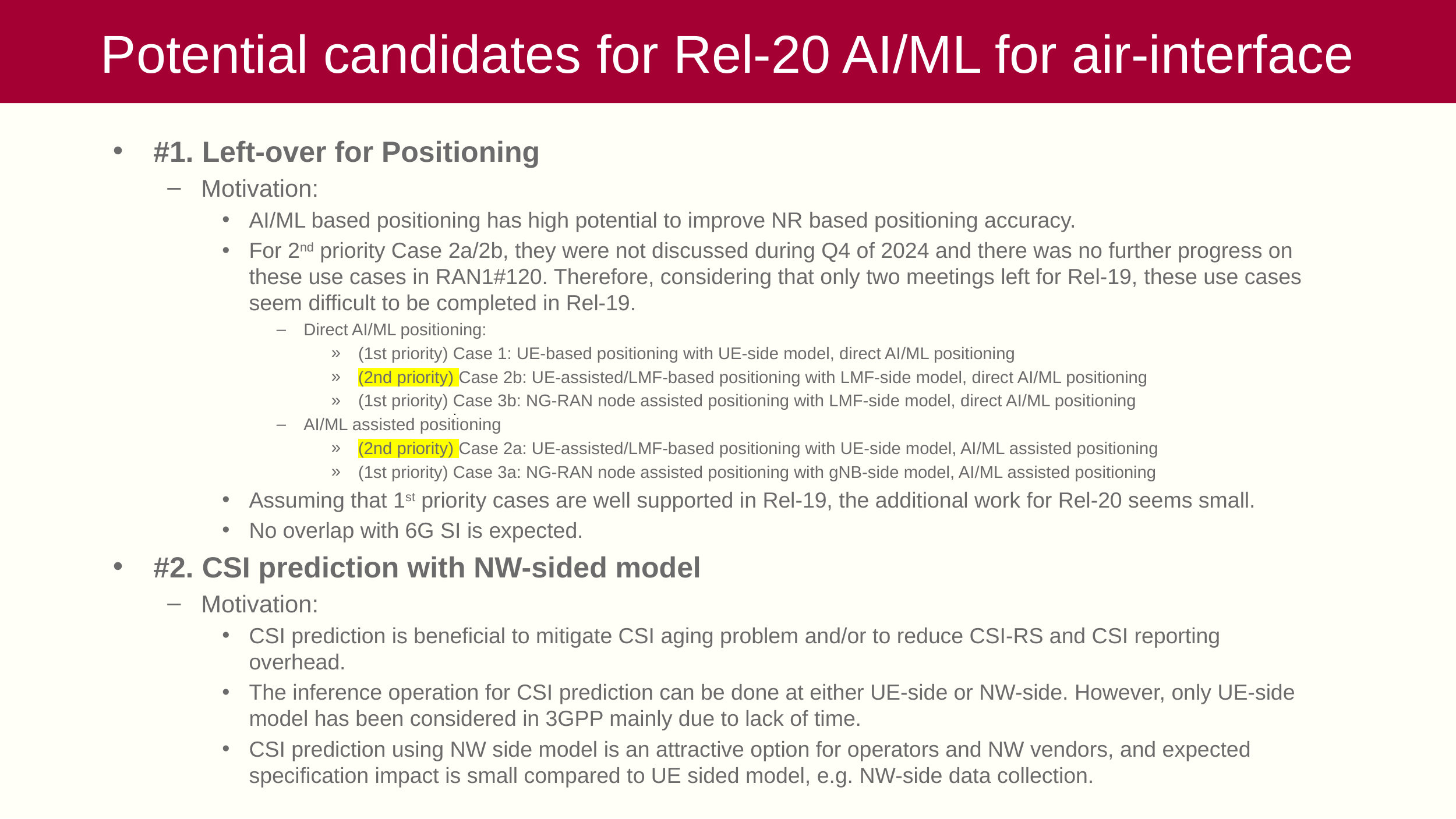

# Potential candidates for Rel-20 AI/ML for air-interface
#1. Left-over for Positioning
Motivation:
AI/ML based positioning has high potential to improve NR based positioning accuracy.
For 2nd priority Case 2a/2b, they were not discussed during Q4 of 2024 and there was no further progress on these use cases in RAN1#120. Therefore, considering that only two meetings left for Rel-19, these use cases seem difficult to be completed in Rel-19.
Direct AI/ML positioning:
(1st priority) Case 1: UE-based positioning with UE-side model, direct AI/ML positioning
(2nd priority) Case 2b: UE-assisted/LMF-based positioning with LMF-side model, direct AI/ML positioning
(1st priority) Case 3b: NG-RAN node assisted positioning with LMF-side model, direct AI/ML positioning
AI/ML assisted positioning
(2nd priority) Case 2a: UE-assisted/LMF-based positioning with UE-side model, AI/ML assisted positioning
(1st priority) Case 3a: NG-RAN node assisted positioning with gNB-side model, AI/ML assisted positioning
Assuming that 1st priority cases are well supported in Rel-19, the additional work for Rel-20 seems small.
No overlap with 6G SI is expected.
#2. CSI prediction with NW-sided model
Motivation:
CSI prediction is beneficial to mitigate CSI aging problem and/or to reduce CSI-RS and CSI reporting overhead.
The inference operation for CSI prediction can be done at either UE-side or NW-side. However, only UE-side model has been considered in 3GPP mainly due to lack of time.
CSI prediction using NW side model is an attractive option for operators and NW vendors, and expected specification impact is small compared to UE sided model, e.g. NW-side data collection.

.